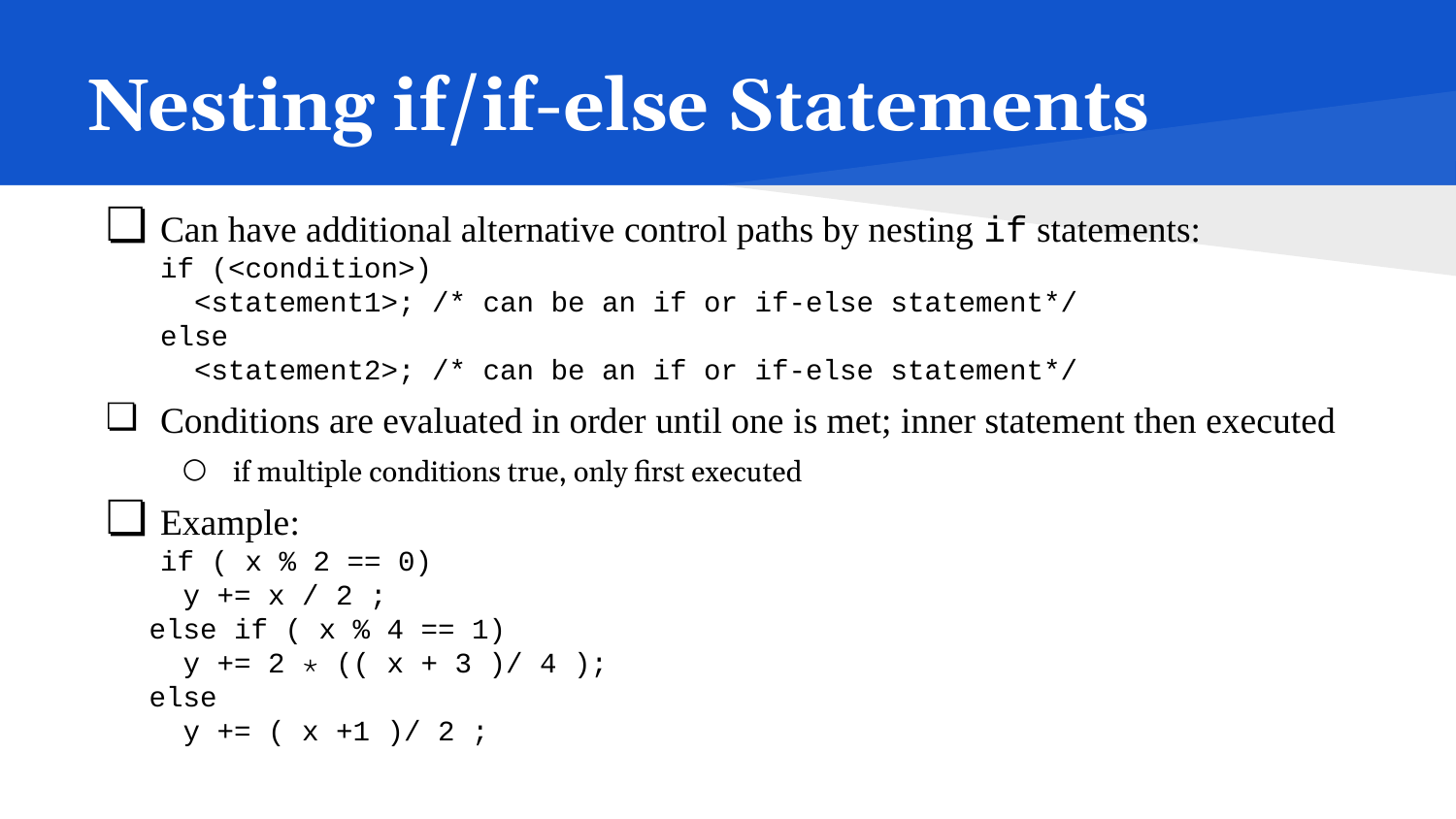

# Nesting if/if-else Statements
Can have additional alternative control paths by nesting if statements:
if (<condition>)
  <statement1>; /* can be an if or if-else statement*/
else
  <statement2>; /* can be an if or if-else statement*/
Conditions are evaluated in order until one is met; inner statement then executed
if multiple conditions true, only first executed
Example:
if ( x % 2 == 0)
  y += x / 2 ;
else if ( x % 4 == 1)
  y += 2 ∗ (( x + 3 )/ 4 );
else
  y += ( x +1 )/ 2 ;